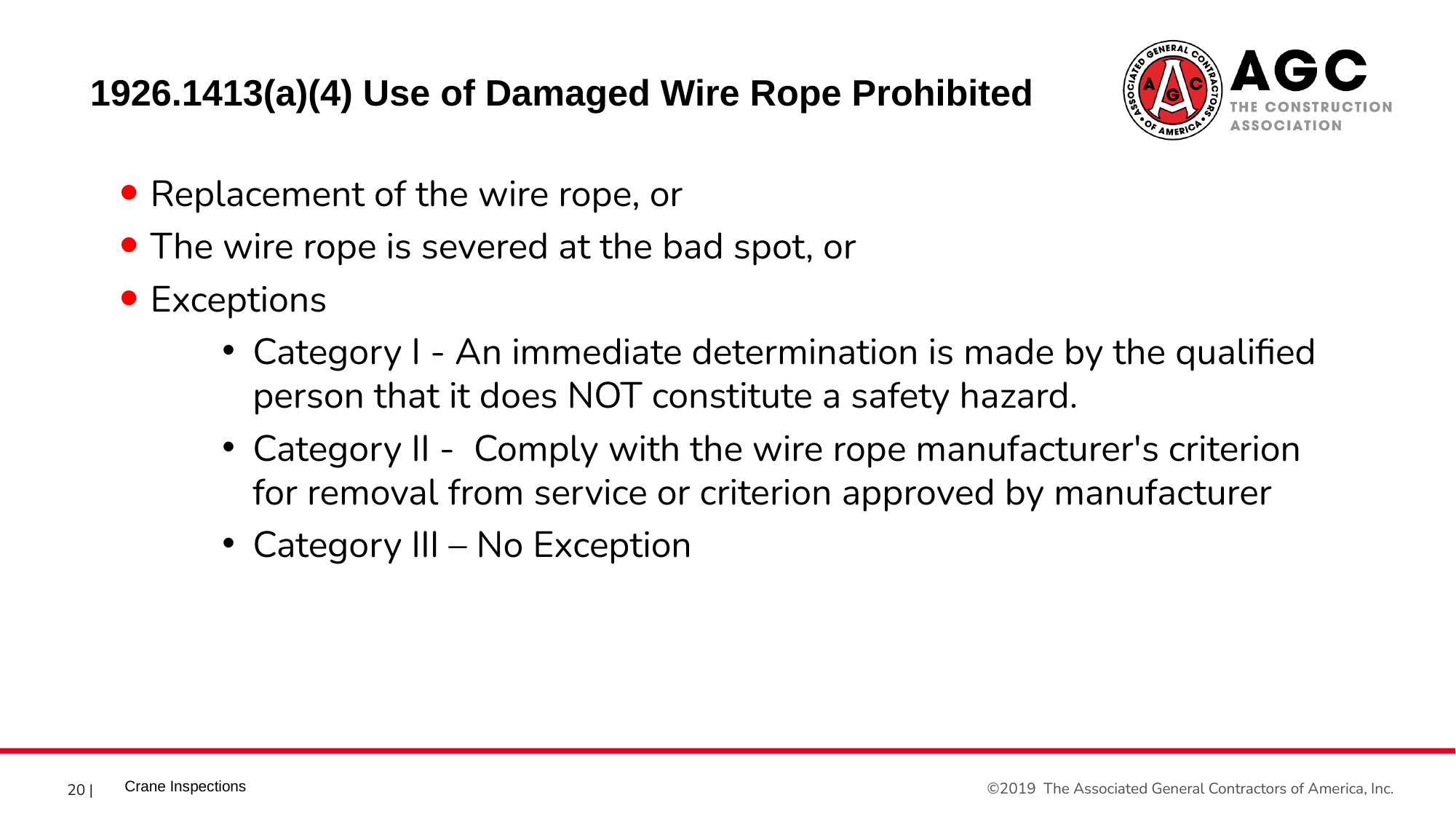

1926.1413(a)(4) Use of Damaged Wire Rope Prohibited
Replacement of the wire rope, or
The wire rope is severed at the bad spot, or
Exceptions
Category I - An immediate determination is made by the qualified person that it does NOT constitute a safety hazard.
Category II -  Comply with the wire rope manufacturer's criterion for removal from service or criterion approved by manufacturer
Category III – No Exception
Crane Inspections